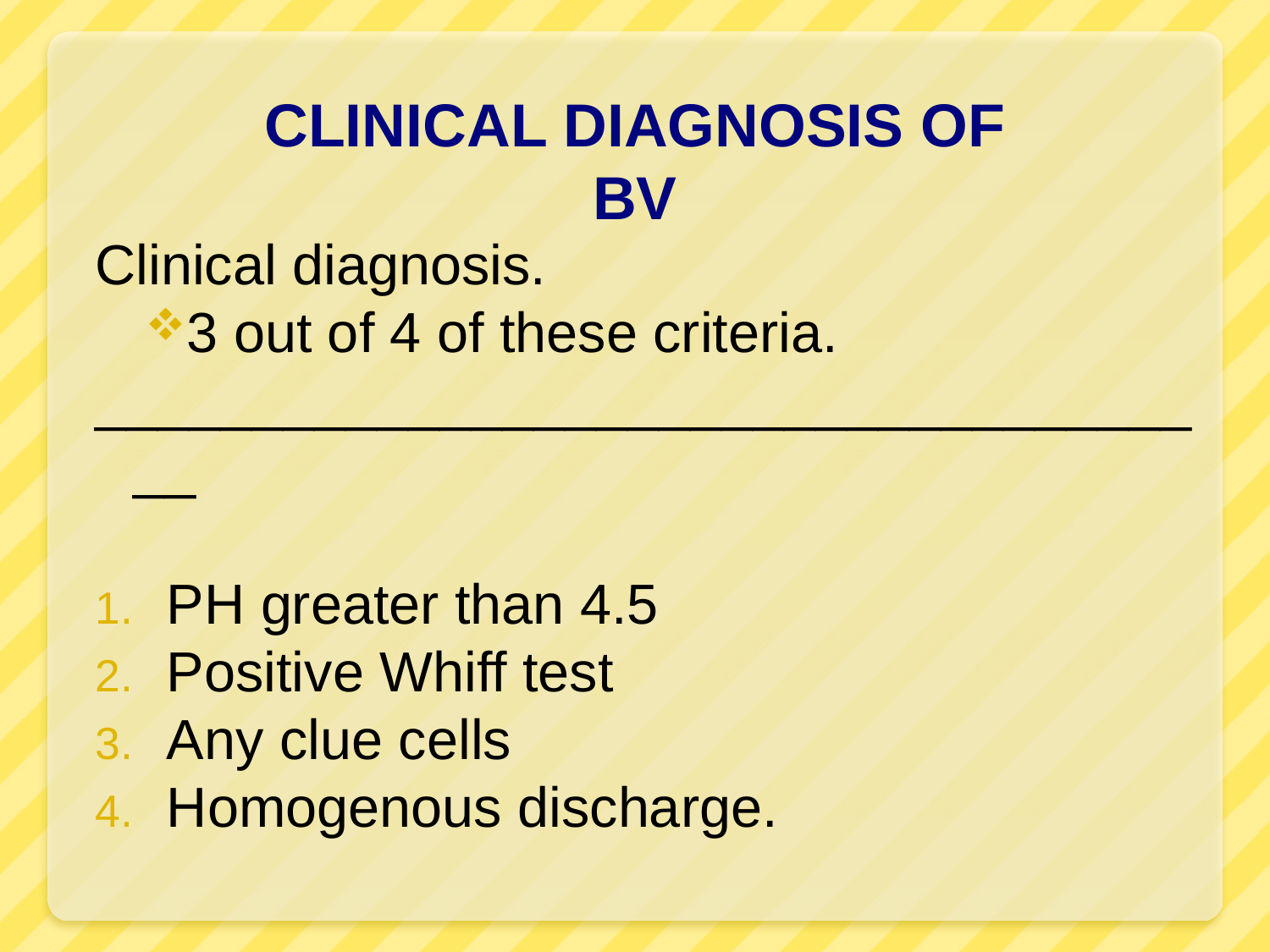

# CLINICAL DIAGNOSIS OF BV
Clinical diagnosis.
3 out of 4 of these criteria.
_____________________________________

PH greater than 4.5
Positive Whiff test
Any clue cells
Homogenous discharge.